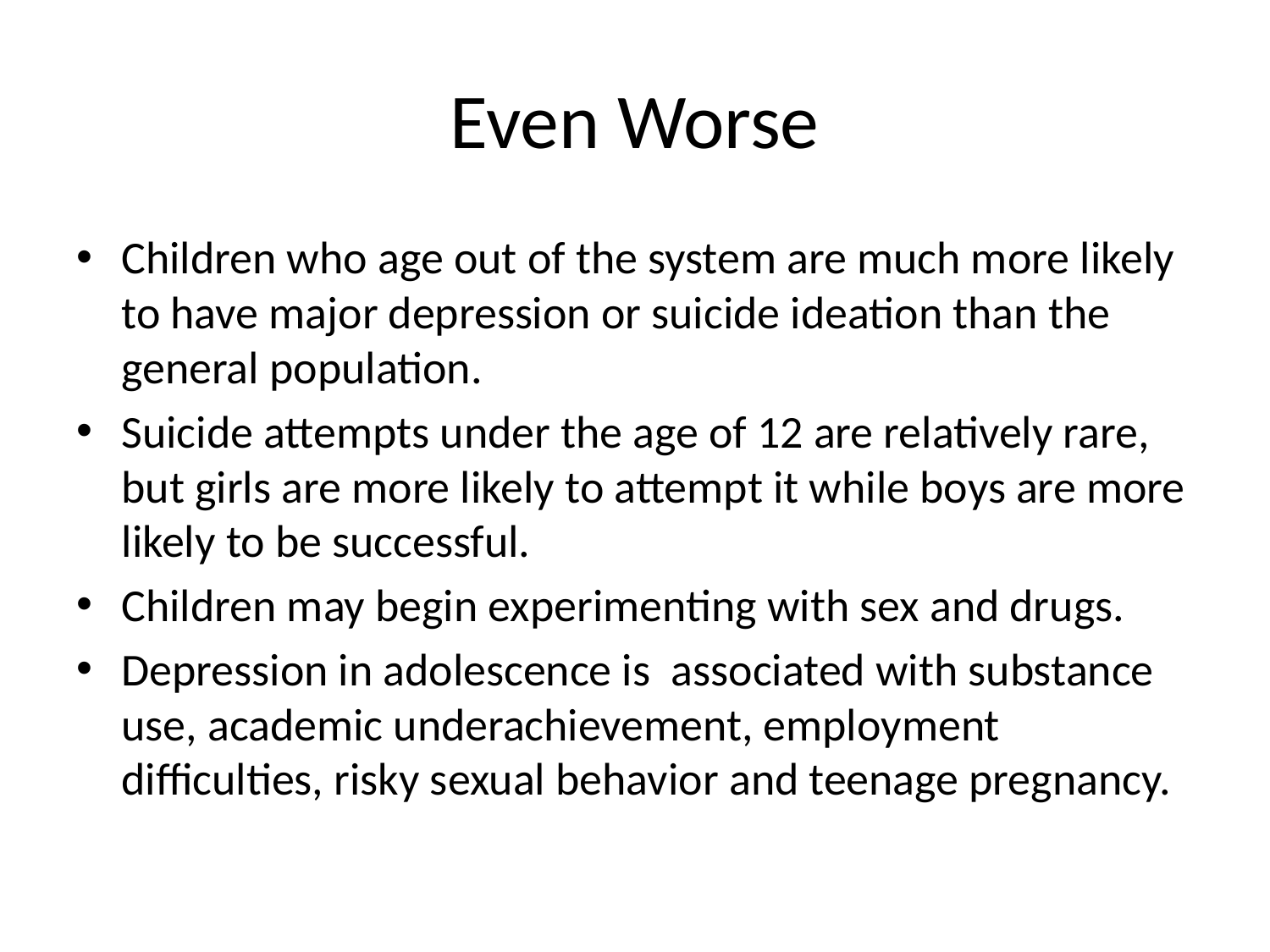

# Even Worse
Children who age out of the system are much more likely to have major depression or suicide ideation than the general population.
Suicide attempts under the age of 12 are relatively rare, but girls are more likely to attempt it while boys are more likely to be successful.
Children may begin experimenting with sex and drugs.
Depression in adolescence is  associated with substance use, academic underachievement, employment difficulties, risky sexual behavior and teenage pregnancy.